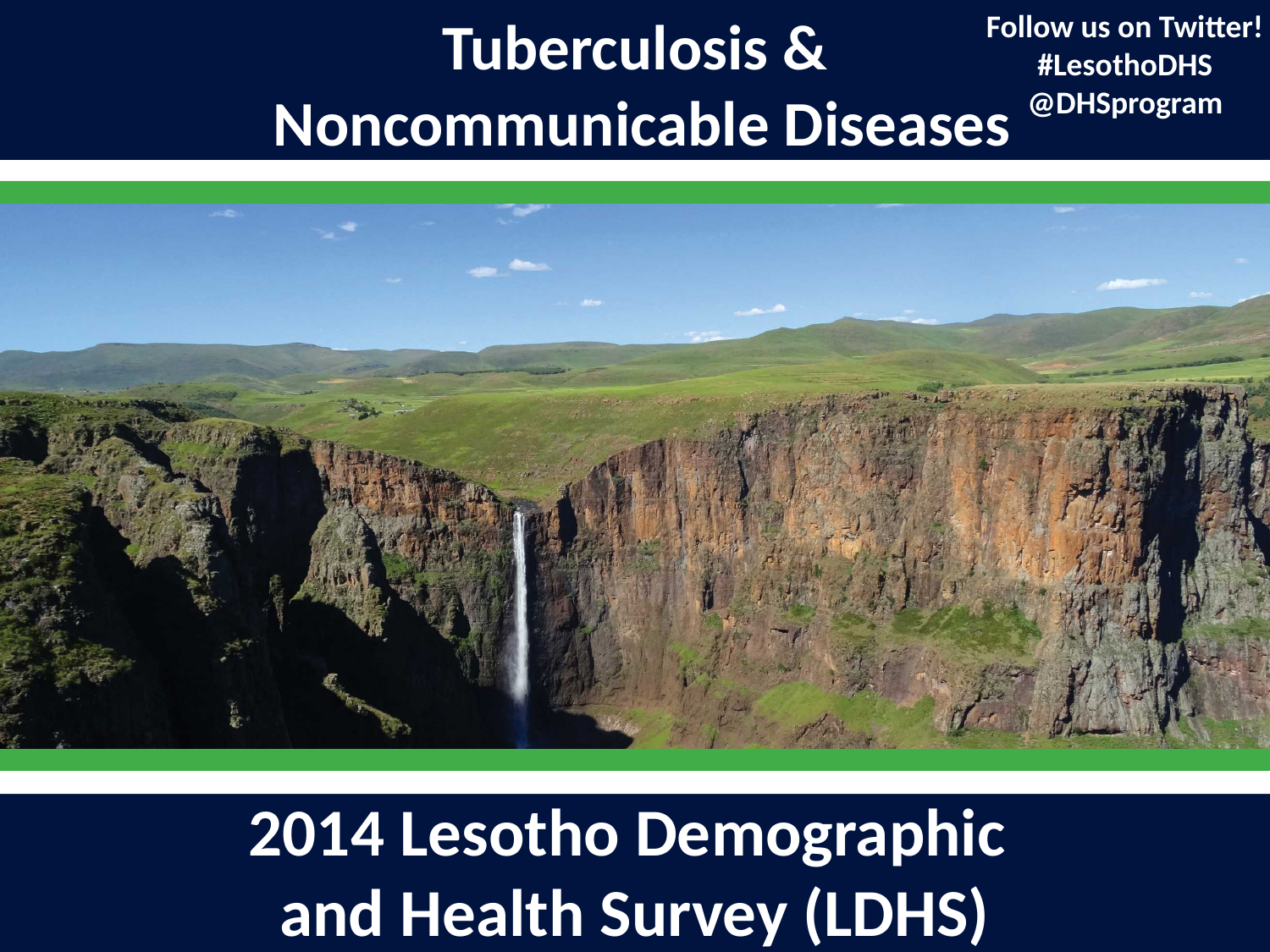

Tuberculosis &
 Noncommunicable Diseases
Follow us on Twitter!
#LesothoDHS
@DHSprogram